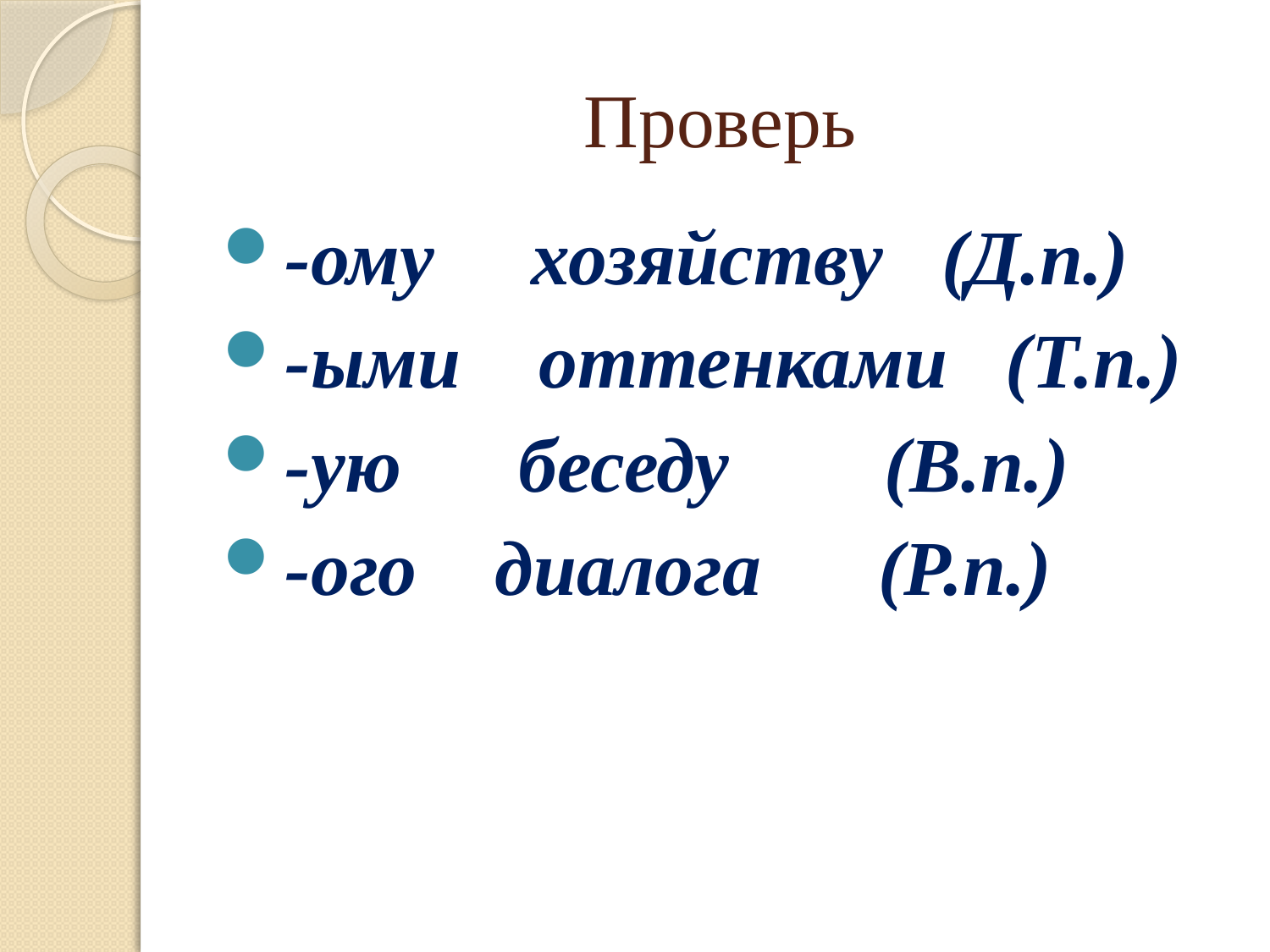

# Проверь
-ому     хозяйству   (Д.п.)
-ыми    оттенками   (Т.п.)
-ую      беседу        (В.п.)
-ого    диалога      (Р.п.)